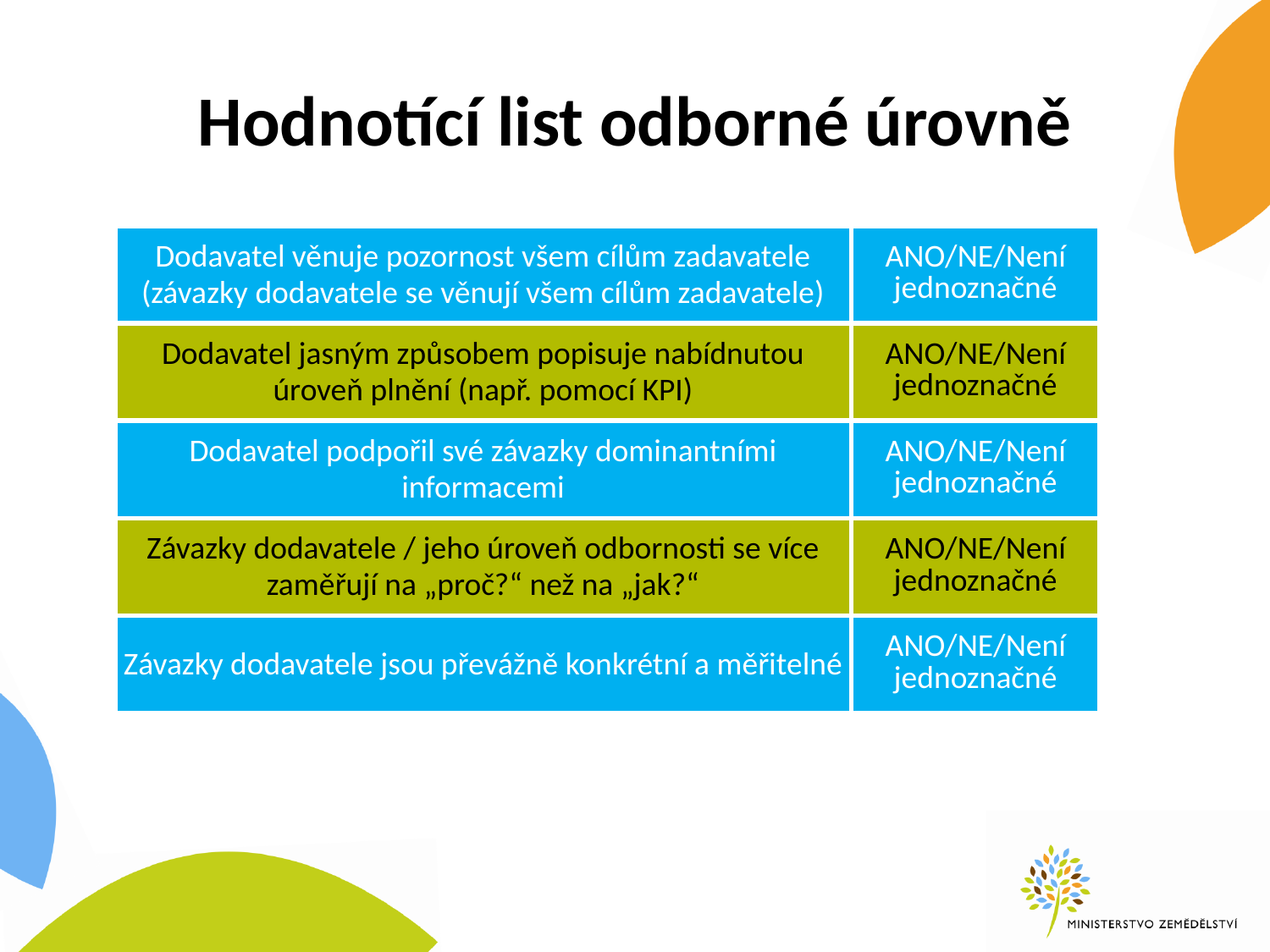

# Hodnotící list odborné úrovně
| Dodavatel věnuje pozornost všem cílům zadavatele (závazky dodavatele se věnují všem cílům zadavatele) | ANO/NE/Není jednoznačné |
| --- | --- |
| Dodavatel jasným způsobem popisuje nabídnutou úroveň plnění (např. pomocí KPI) | ANO/NE/Není jednoznačné |
| Dodavatel podpořil své závazky dominantními informacemi | ANO/NE/Není jednoznačné |
| Závazky dodavatele / jeho úroveň odbornosti se více zaměřují na „proč?“ než na „jak?“ | ANO/NE/Není jednoznačné |
| Závazky dodavatele jsou převážně konkrétní a měřitelné | ANO/NE/Není jednoznačné |